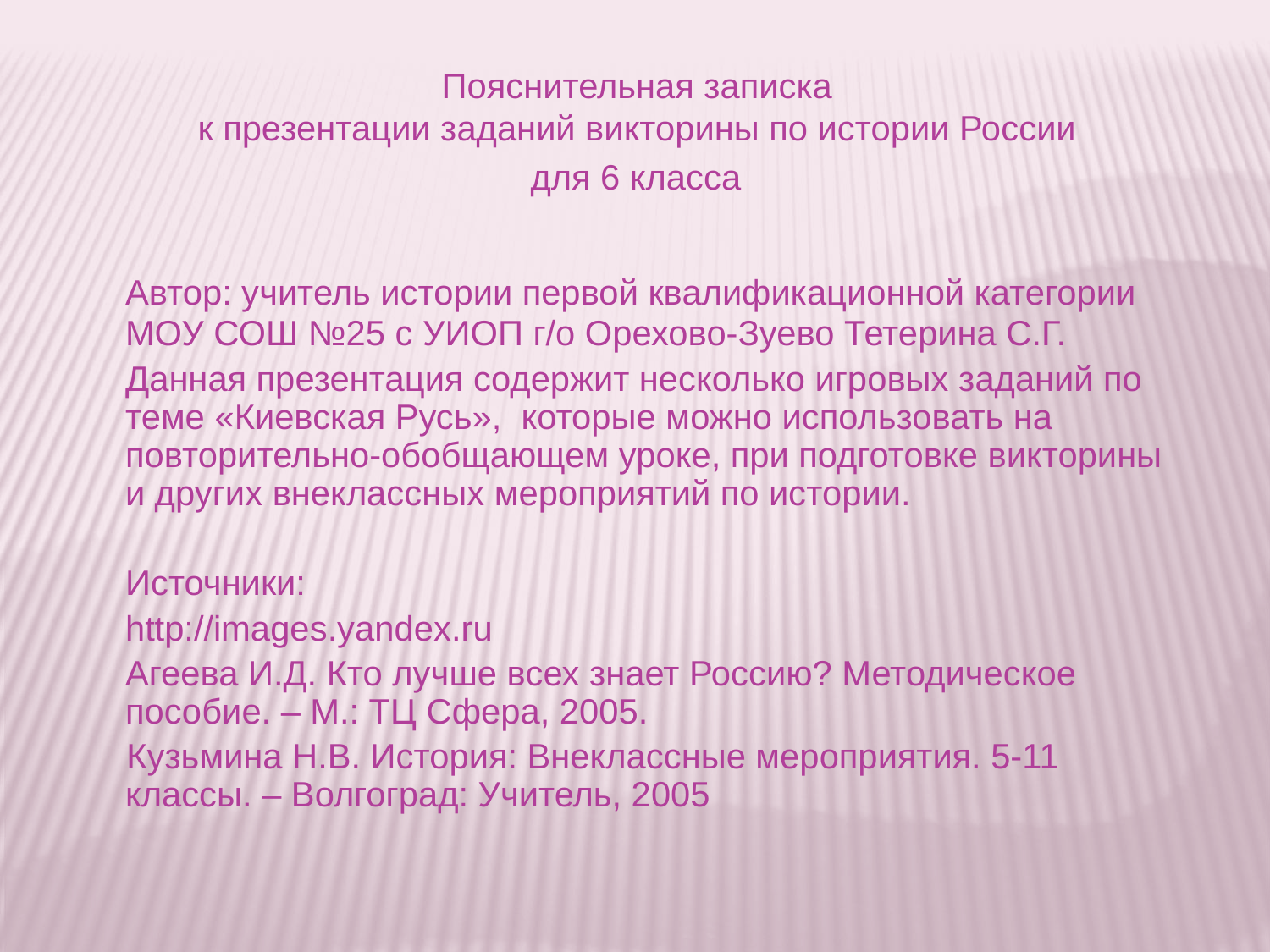

Пояснительная записка
к презентации заданий викторины по истории России
для 6 класса
	Автор: учитель истории первой квалификационной категории МОУ СОШ №25 с УИОП г/о Орехово-Зуево Тетерина С.Г.
	Данная презентация содержит несколько игровых заданий по теме «Киевская Русь»,  которые можно использовать на повторительно-обобщающем уроке, при подготовке викторины и других внеклассных мероприятий по истории.

	Источники:
	http://images.yandex.ru
	Агеева И.Д. Кто лучше всех знает Россию? Методическое пособие. – М.: ТЦ Сфера, 2005.
     Кузьмина Н.В. История: Внеклассные мероприятия. 5-11 классы. – Волгоград: Учитель, 2005